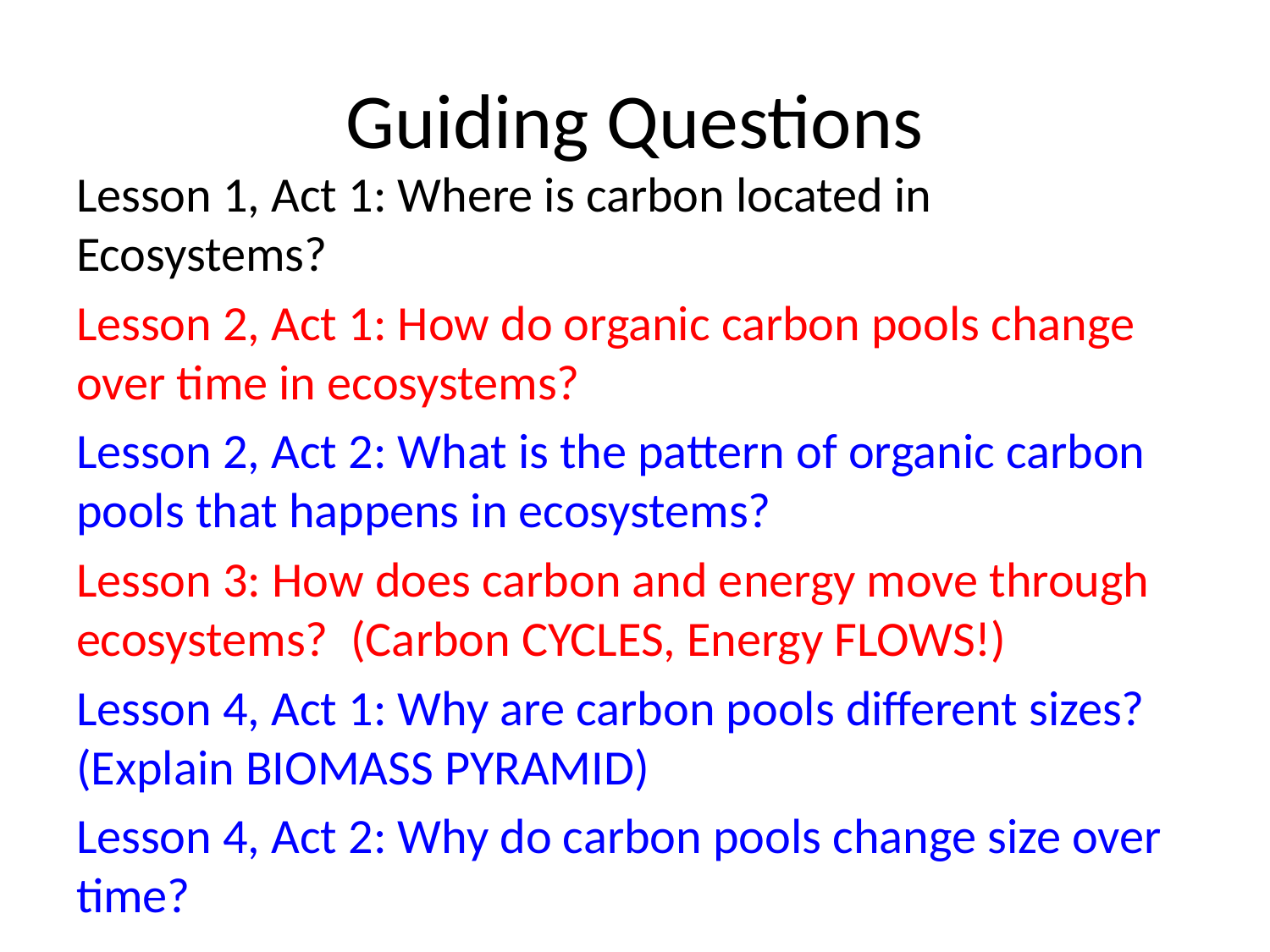

# Guiding Questions
Lesson 1, Act 1: Where is carbon located in Ecosystems?
Lesson 2, Act 1: How do organic carbon pools change over time in ecosystems?
Lesson 2, Act 2: What is the pattern of organic carbon pools that happens in ecosystems?
Lesson 3: How does carbon and energy move through ecosystems?  (Carbon CYCLES, Energy FLOWS!)
Lesson 4, Act 1: Why are carbon pools different sizes? (Explain BIOMASS PYRAMID)
Lesson 4, Act 2: Why do carbon pools change size over time?